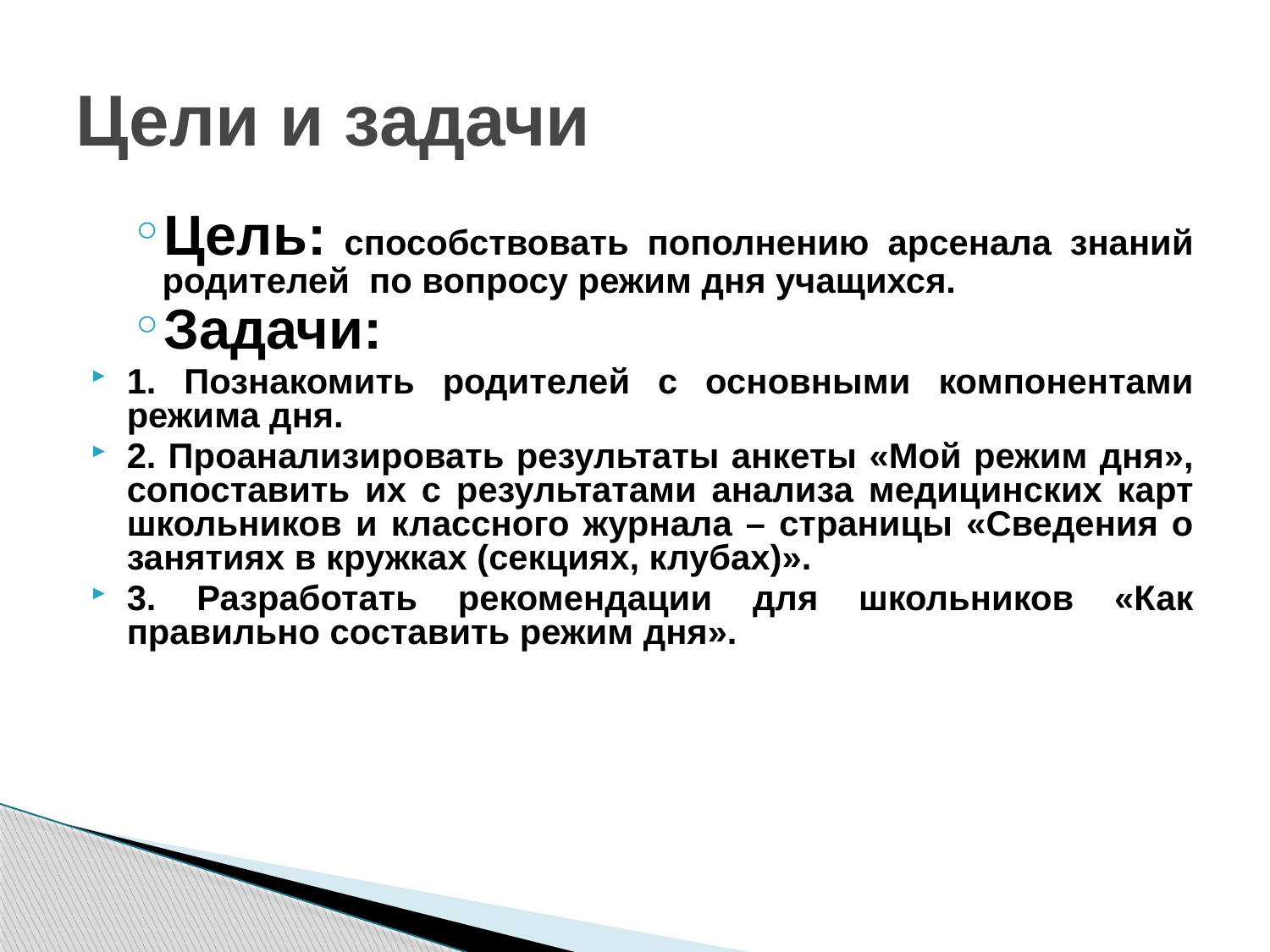

# Цели и задачи
Цель: способствовать пополнению арсенала знаний родителей  по вопросу режим дня учащихся.
Задачи:
1. Познакомить родителей с основными компонентами режима дня.
2. Проанализировать результаты анкеты «Мой режим дня», сопоставить их с результатами анализа медицинских карт школьников и классного журнала – страницы «Сведения о занятиях в кружках (секциях, клубах)».
3. Разработать рекомендации для школьников «Как правильно составить режим дня».